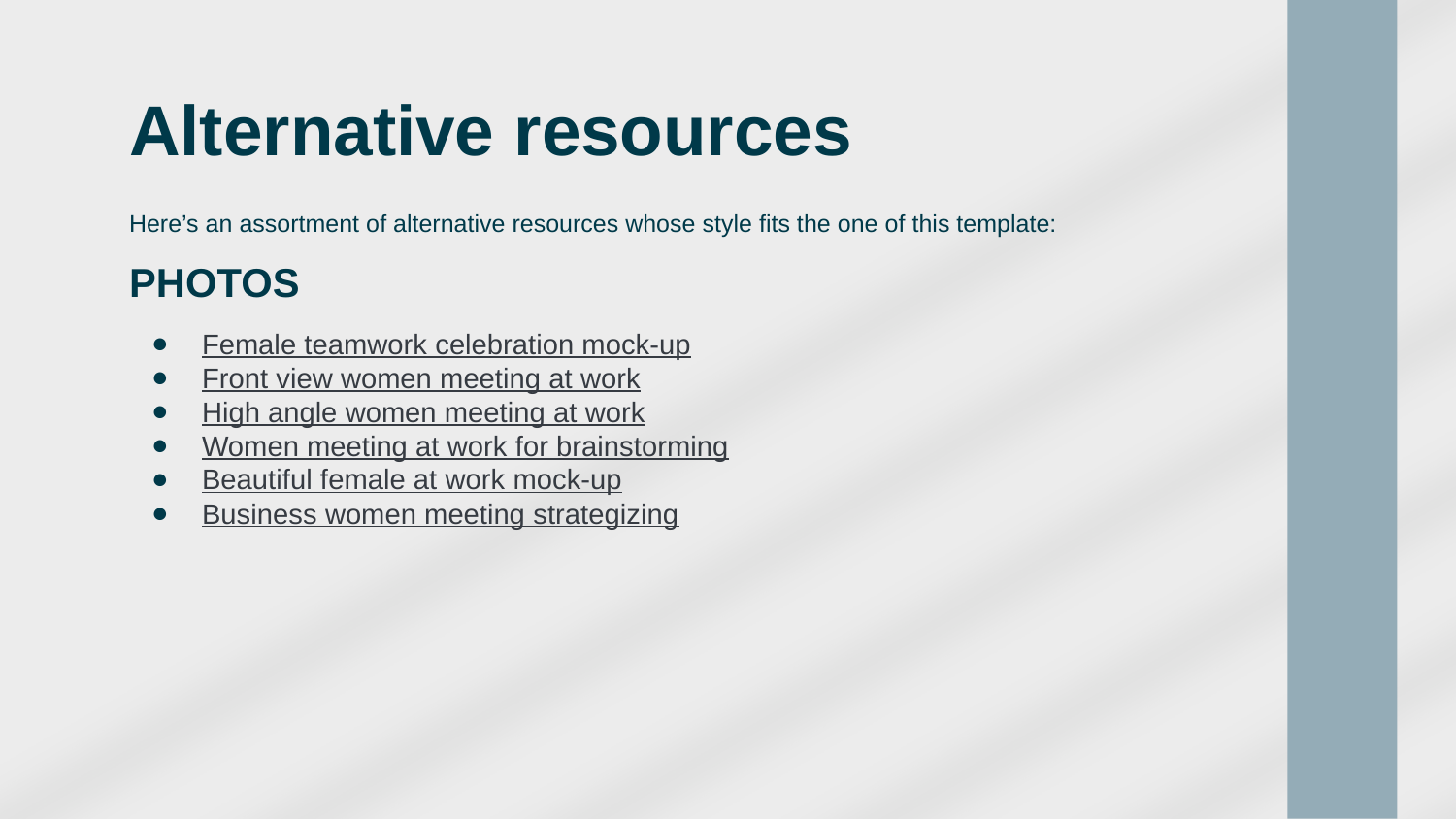

# Alternative resources
Here’s an assortment of alternative resources whose style fits the one of this template:
PHOTOS
Female teamwork celebration mock-up
Front view women meeting at work
High angle women meeting at work
Women meeting at work for brainstorming
Beautiful female at work mock-up
Business women meeting strategizing